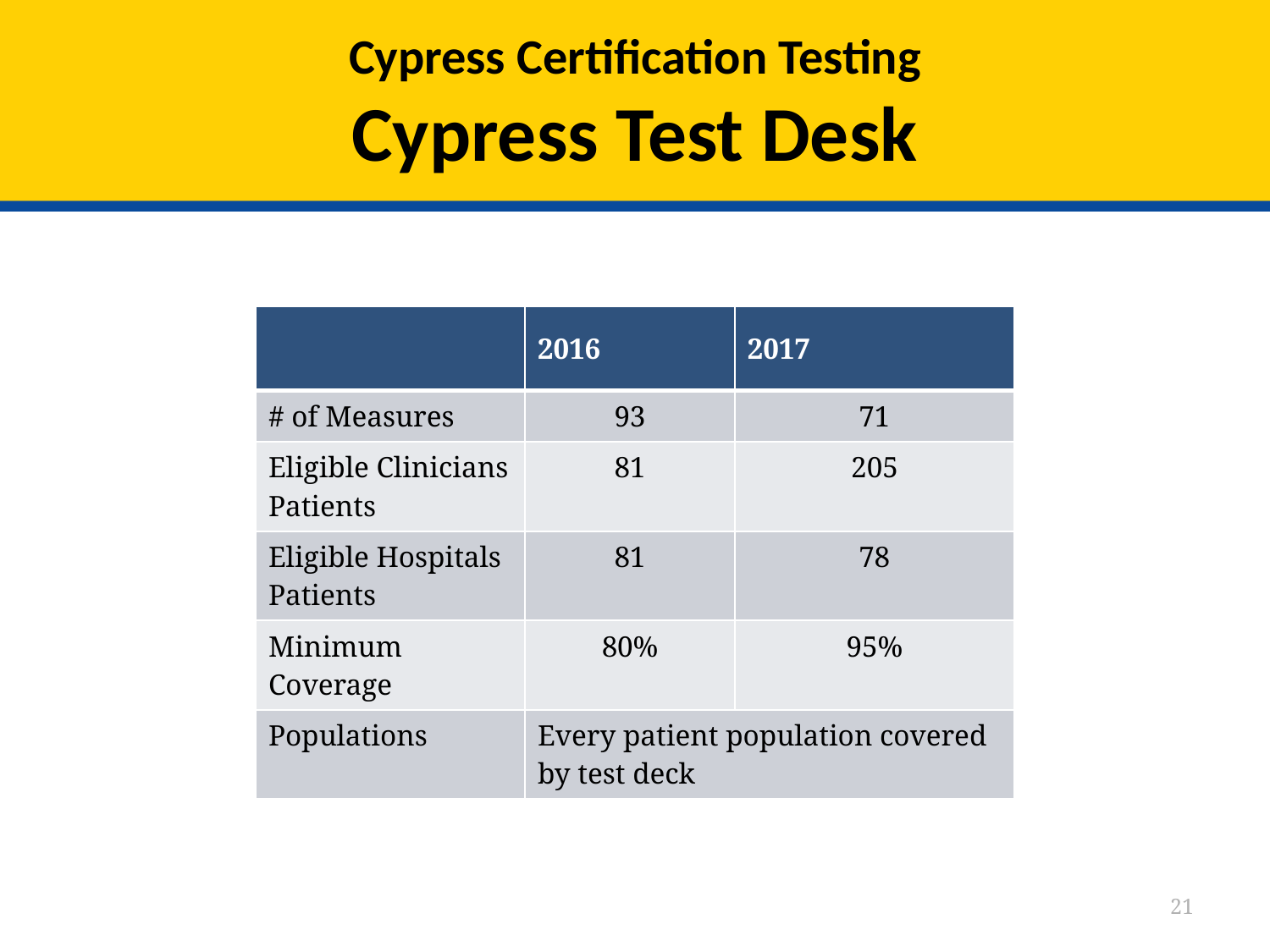

# Cypress Certification Testing Cypress Test Desk
|  | 2016 | 2017 |
| --- | --- | --- |
| # of Measures | 93 | 71 |
| Eligible Clinicians Patients | 81 | 205 |
| Eligible Hospitals Patients | 81 | 78 |
| Minimum Coverage | 80% | 95% |
| Populations | Every patient population covered by test deck |  |
21